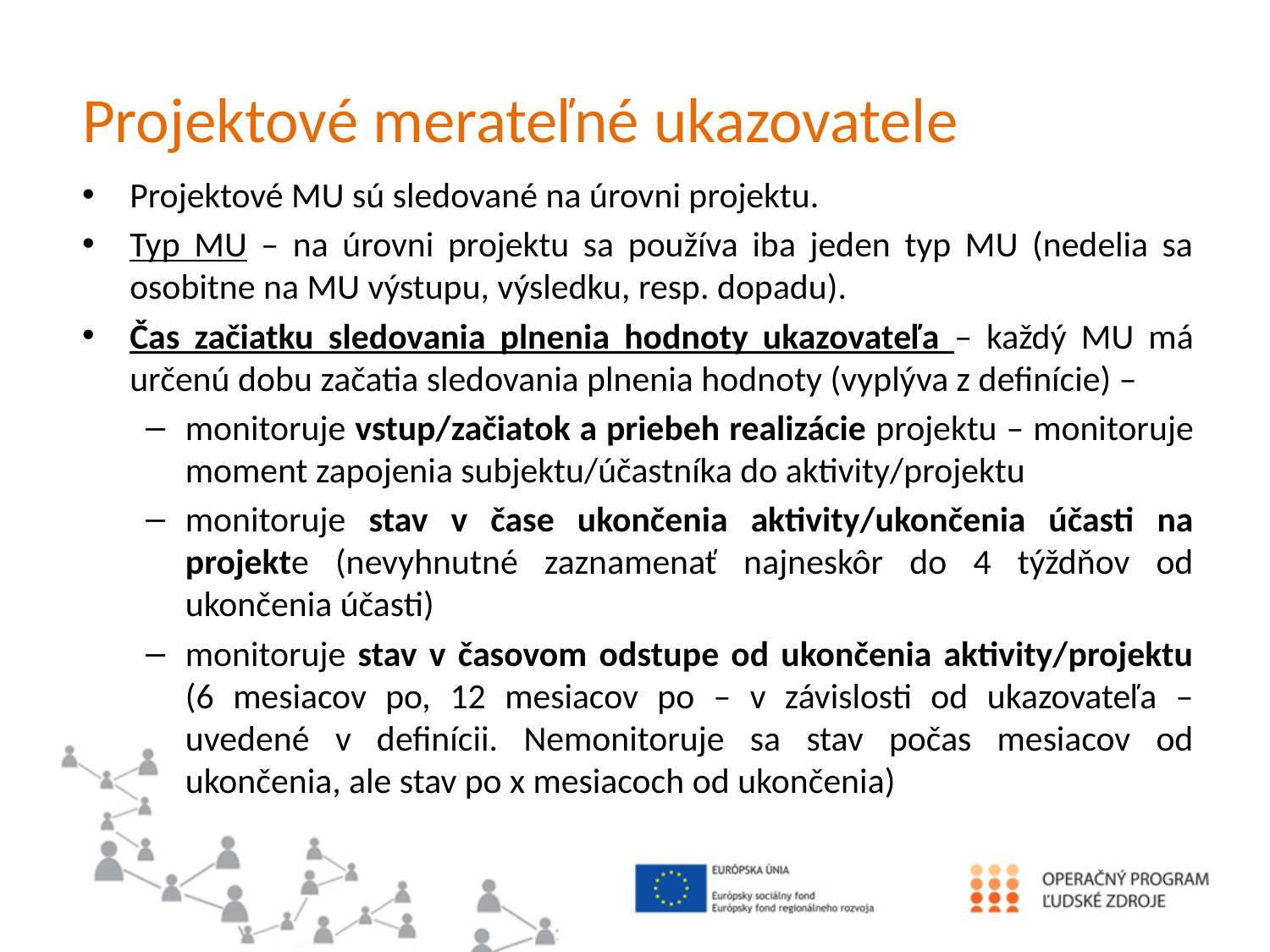

# Projektové merateľné ukazovatele
Projektové MU sú sledované na úrovni projektu.
Typ MU – na úrovni projektu sa používa iba jeden typ MU (nedelia sa osobitne na MU výstupu, výsledku, resp. dopadu).
Čas začiatku sledovania plnenia hodnoty ukazovateľa – každý MU má určenú dobu začatia sledovania plnenia hodnoty (vyplýva z definície) –
monitoruje vstup/začiatok a priebeh realizácie projektu – monitoruje moment zapojenia subjektu/účastníka do aktivity/projektu
monitoruje stav v čase ukončenia aktivity/ukončenia účasti na projekte (nevyhnutné zaznamenať najneskôr do 4 týždňov od ukončenia účasti)
monitoruje stav v časovom odstupe od ukončenia aktivity/projektu (6 mesiacov po, 12 mesiacov po – v závislosti od ukazovateľa – uvedené v definícii. Nemonitoruje sa stav počas mesiacov od ukončenia, ale stav po x mesiacoch od ukončenia)